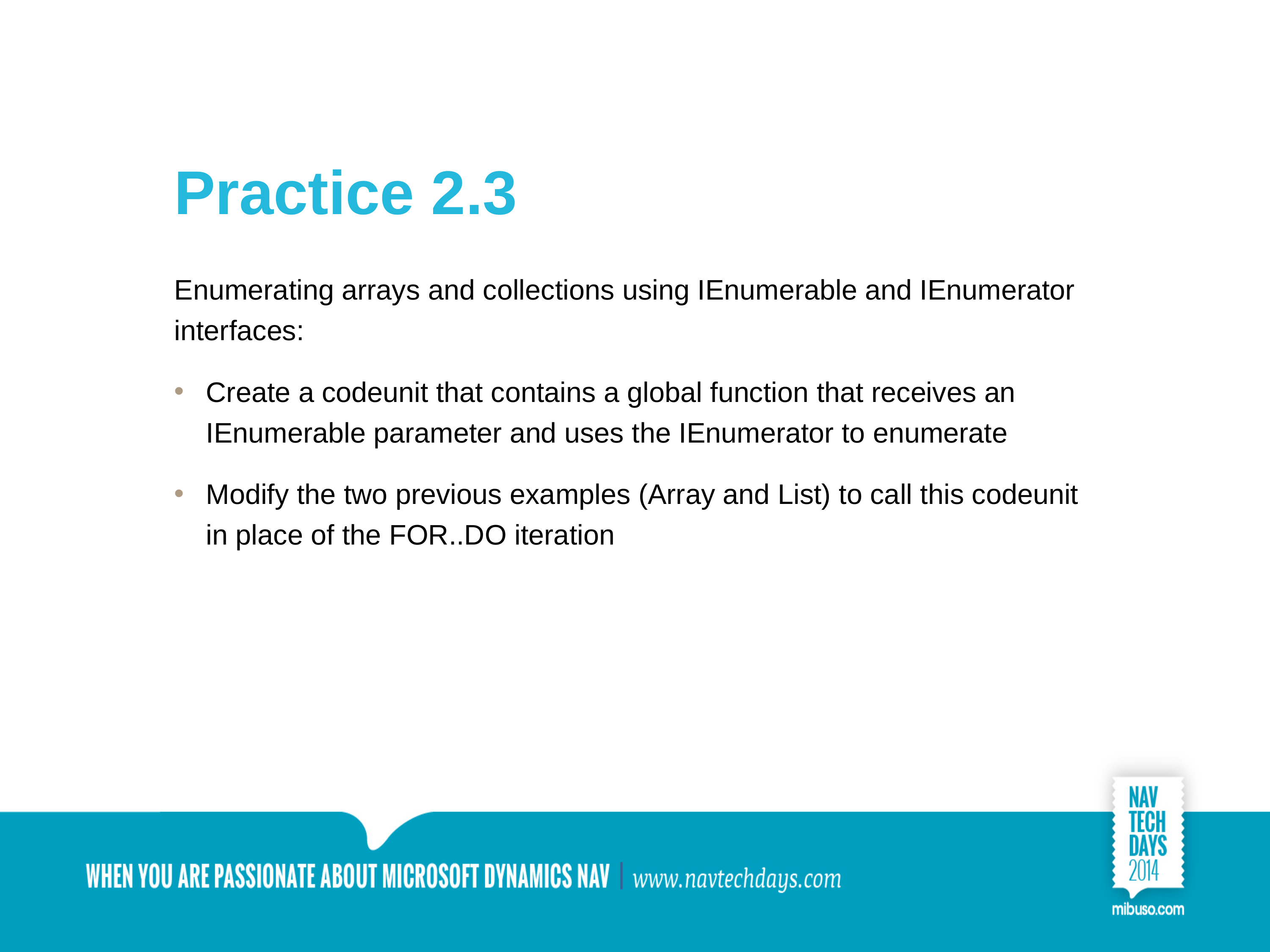

# Practice 2.3
Enumerating arrays and collections using IEnumerable and IEnumerator interfaces:
Create a codeunit that contains a global function that receives an IEnumerable parameter and uses the IEnumerator to enumerate
Modify the two previous examples (Array and List) to call this codeunit in place of the FOR..DO iteration